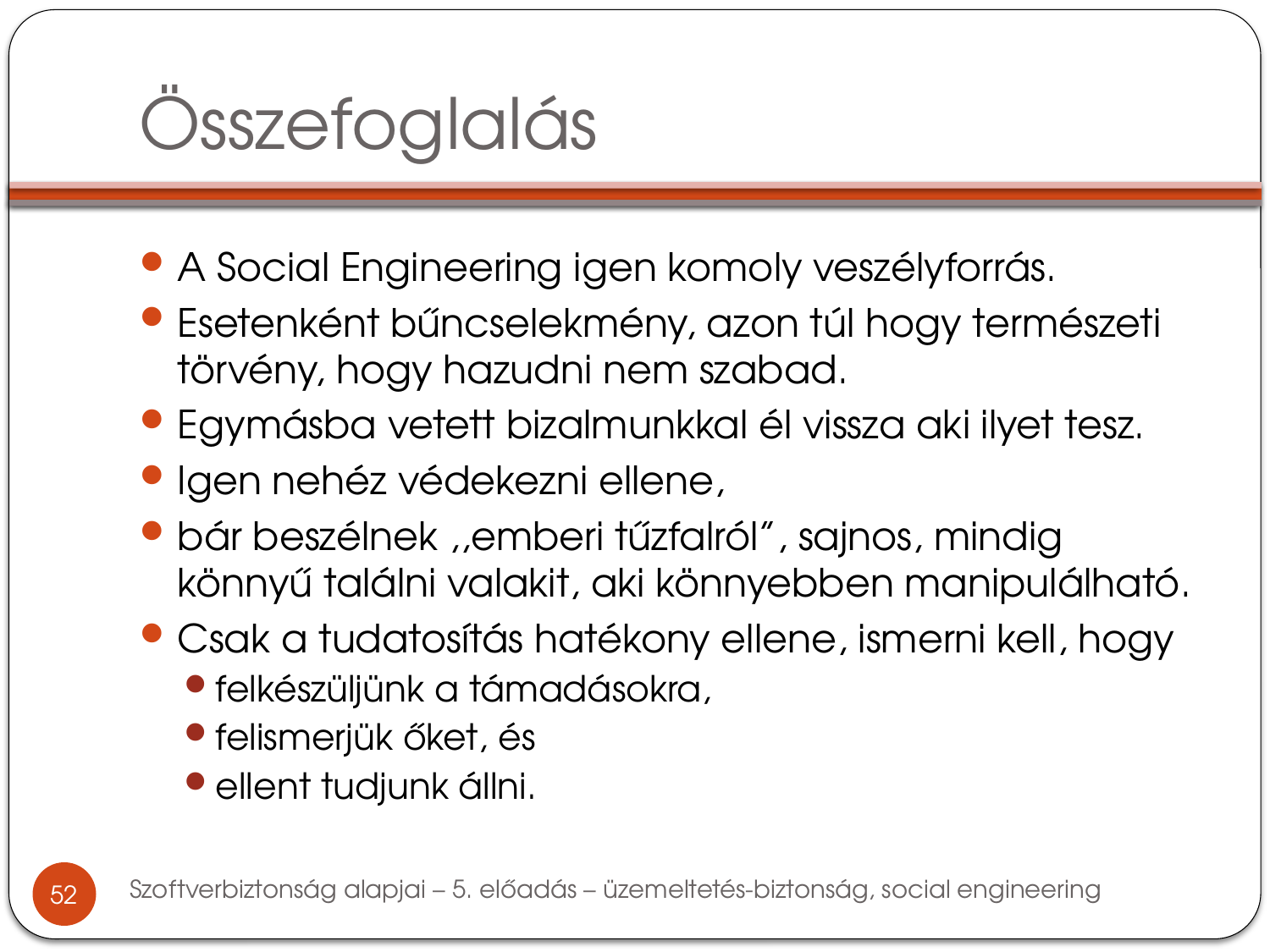

# Összefoglalás
A Social Engineering igen komoly veszélyforrás.
Esetenként bűncselekmény, azon túl hogy természeti törvény, hogy hazudni nem szabad.
Egymásba vetett bizalmunkkal él vissza aki ilyet tesz.
Igen nehéz védekezni ellene,
bár beszélnek ,,emberi tűzfalról”, sajnos, mindig könnyű találni valakit, aki könnyebben manipulálható.
Csak a tudatosítás hatékony ellene, ismerni kell, hogy
felkészüljünk a támadásokra,
felismerjük őket, és
ellent tudjunk állni.
Szoftverbiztonság alapjai – 5. előadás – üzemeltetés-biztonság, social engineering
52